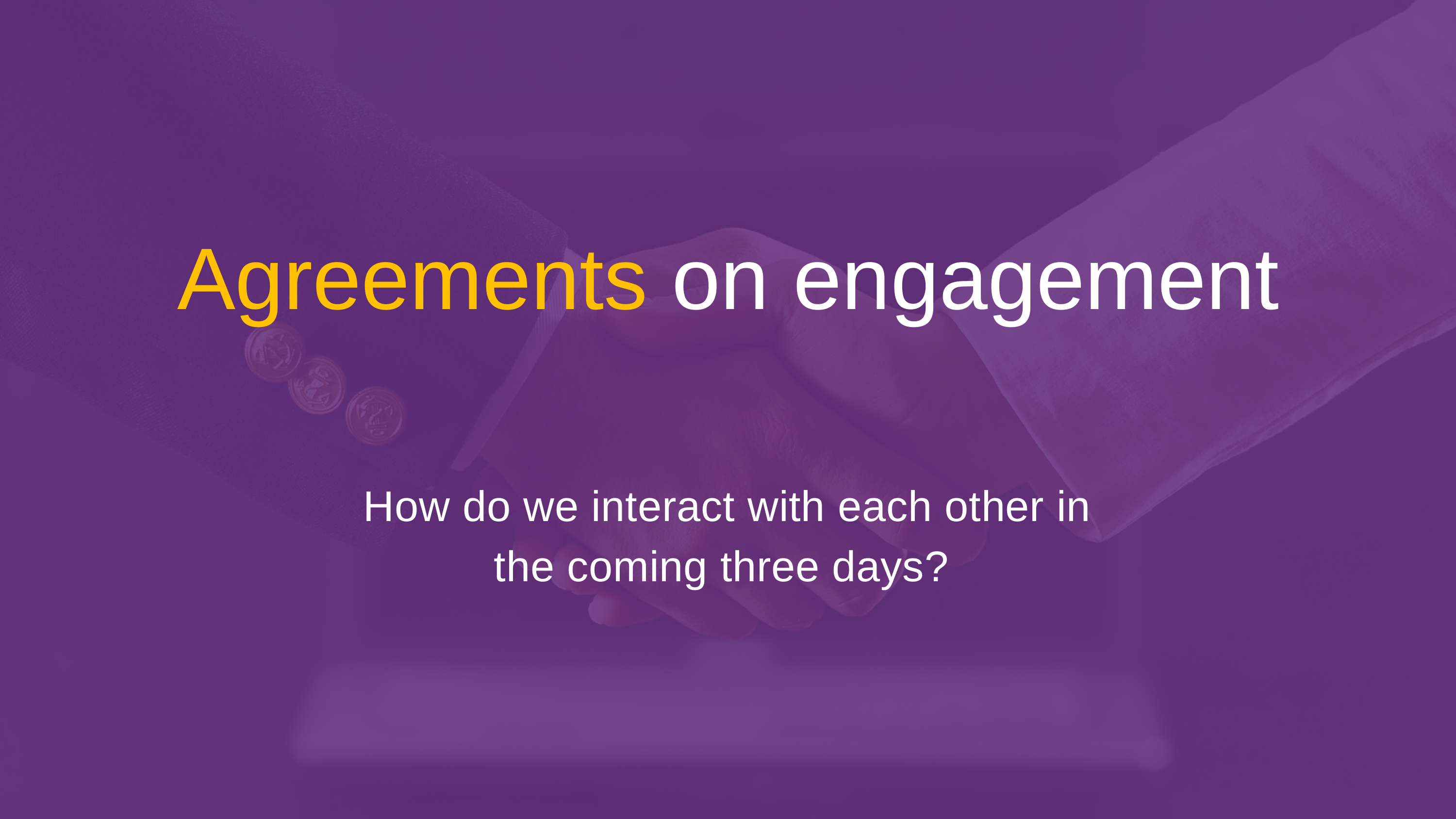

Agreements on engagement
How do we interact with each other in the coming three days?